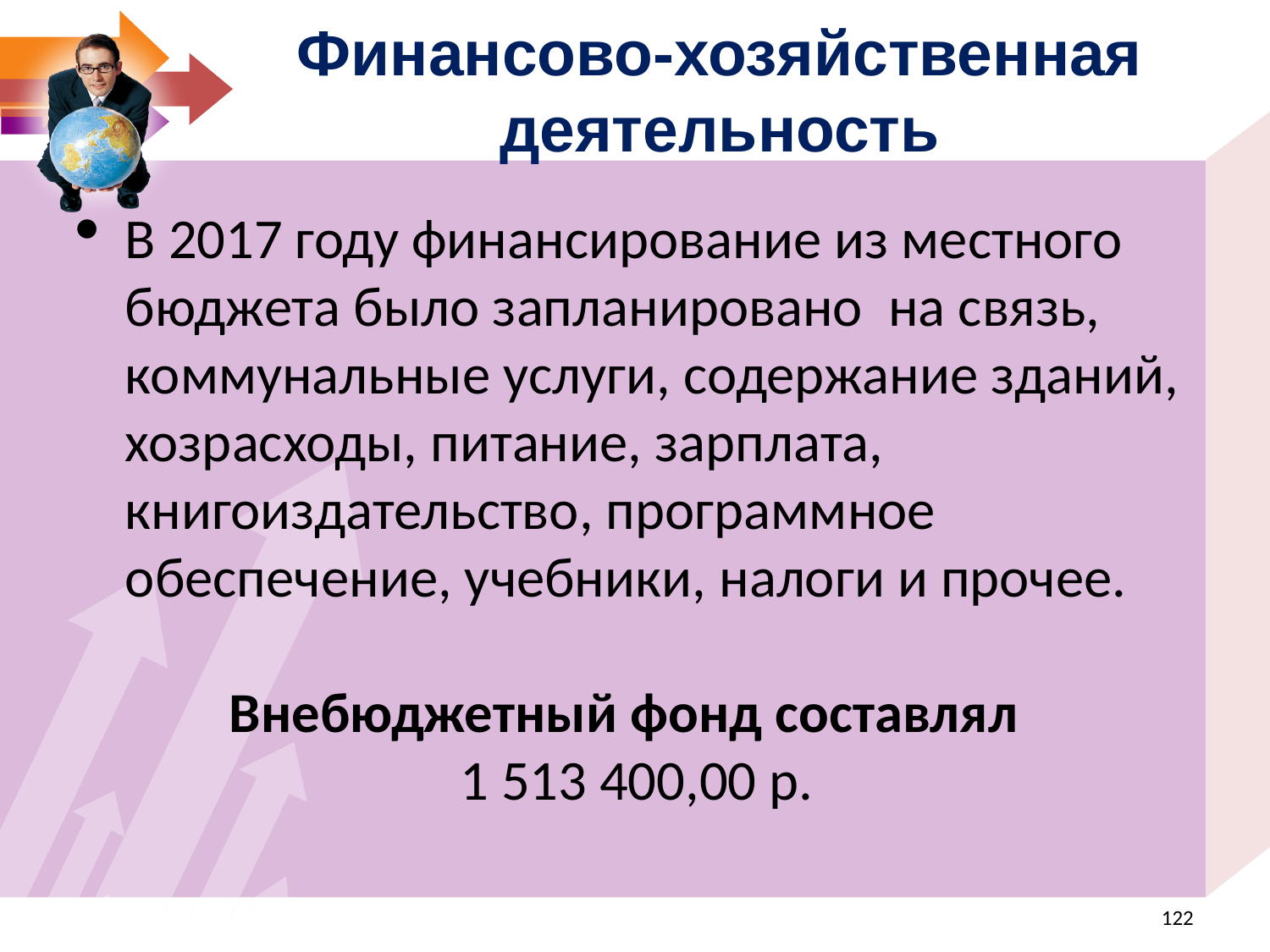

Финансово-хозяйственная деятельность
В 2017 году финансирование из местного бюджета было запланировано  на связь, коммунальные услуги, содержание зданий, хозрасходы, питание, зарплата, книгоиздательство, программное обеспечение, учебники, налоги и прочее.

Внебюджетный фонд составлял
1 513 400,00 р.
122